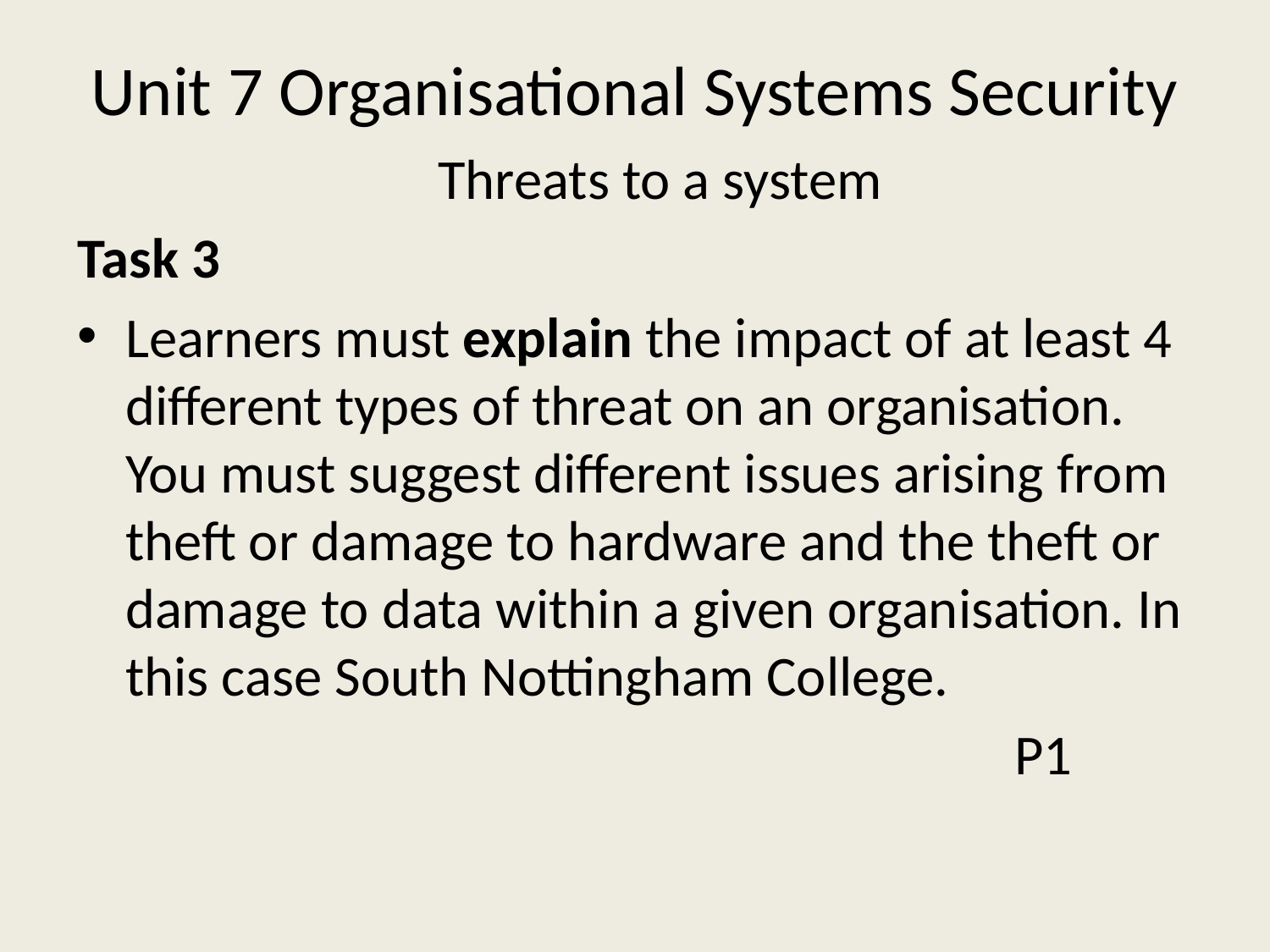

# Unit 7 Organisational Systems Security
	Threats to a system
Task 3
Learners must explain the impact of at least 4 different types of threat on an organisation.  You must suggest different issues arising from theft or damage to hardware and the theft or damage to data within a given organisation. In this case South Nottingham College.
								P1